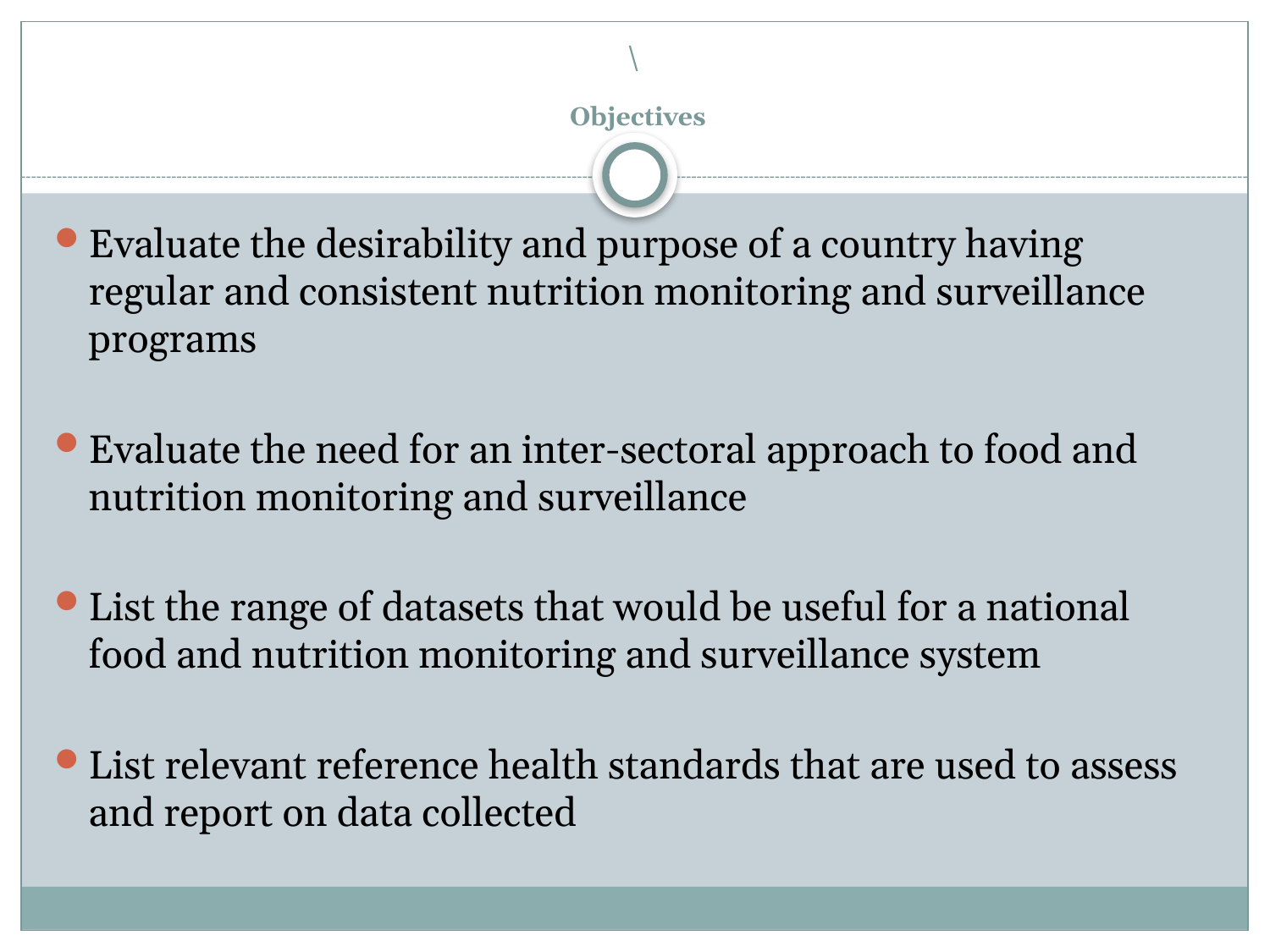

# \ Objectives
Evaluate the desirability and purpose of a country having regular and consistent nutrition monitoring and surveillance programs

Evaluate the need for an inter-sectoral approach to food and nutrition monitoring and surveillance

List the range of datasets that would be useful for a national food and nutrition monitoring and surveillance system

List relevant reference health standards that are used to assess and report on data collected